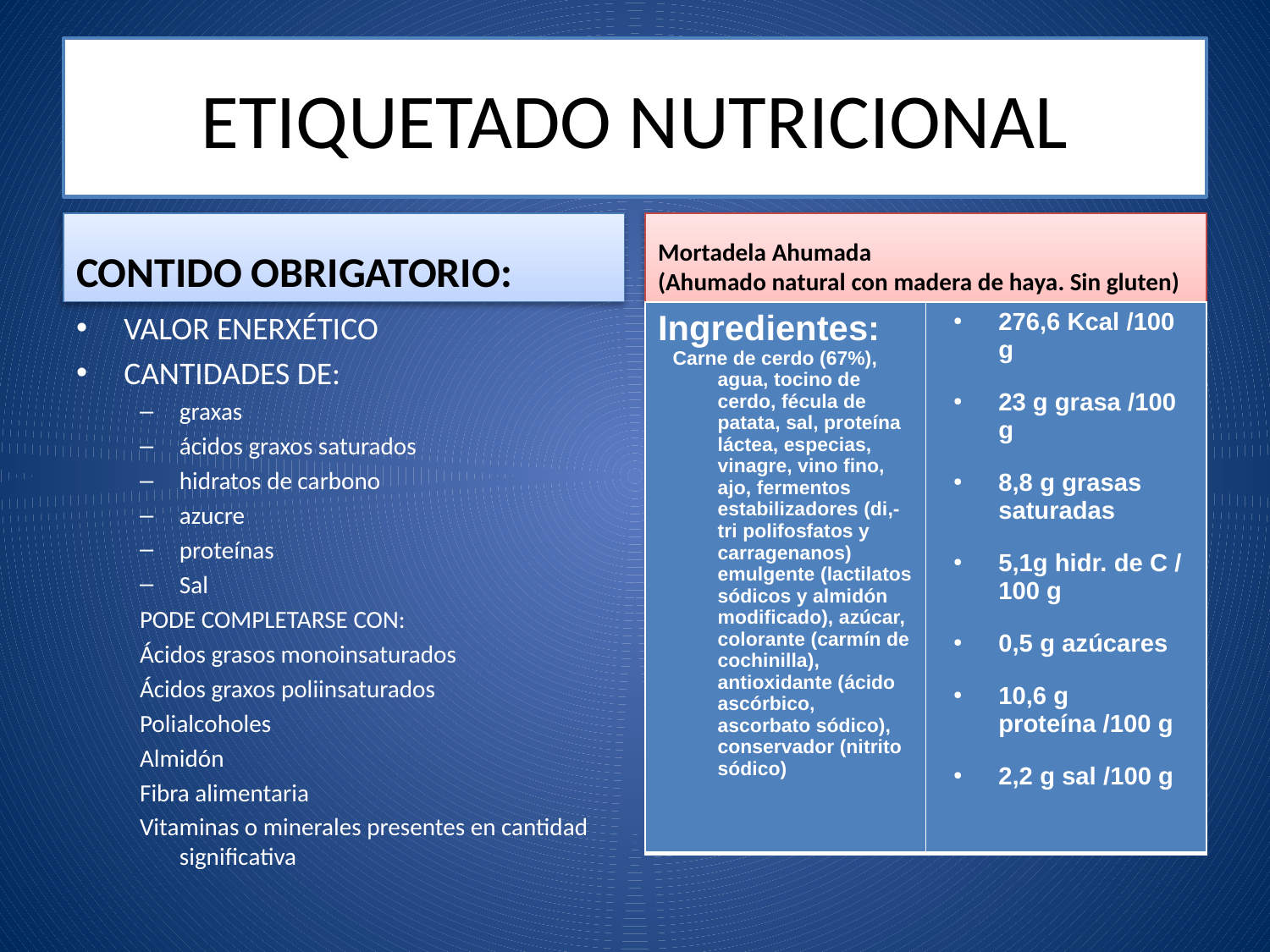

# ETIQUETADO NUTRICIONAL
CONTIDO OBRIGATORIO:
Mortadela Ahumada
(Ahumado natural con madera de haya. Sin gluten)
VALOR ENERXÉTICO
CANTIDADES DE:
graxas
ácidos graxos saturados
hidratos de carbono
azucre
proteínas
Sal
PODE COMPLETARSE CON:
Ácidos grasos monoinsaturados
Ácidos graxos poliinsaturados
Polialcoholes
Almidón
Fibra alimentaria
Vitaminas o minerales presentes en cantidad significativa

| Ingredientes: Carne de cerdo (67%), agua, tocino de cerdo, fécula de patata, sal, proteína láctea, especias, vinagre, vino fino, ajo, fermentos estabilizadores (di,-tri polifosfatos y carragenanos) emulgente (lactilatos sódicos y almidón modificado), azúcar, colorante (carmín de cochinilla), antioxidante (ácido ascórbico, ascorbato sódico), conservador (nitrito sódico) | 276,6 Kcal /100 g 23 g grasa /100 g 8,8 g grasas saturadas 5,1g hidr. de C / 100 g 0,5 g azúcares 10,6 g proteína /100 g 2,2 g sal /100 g |
| --- | --- |